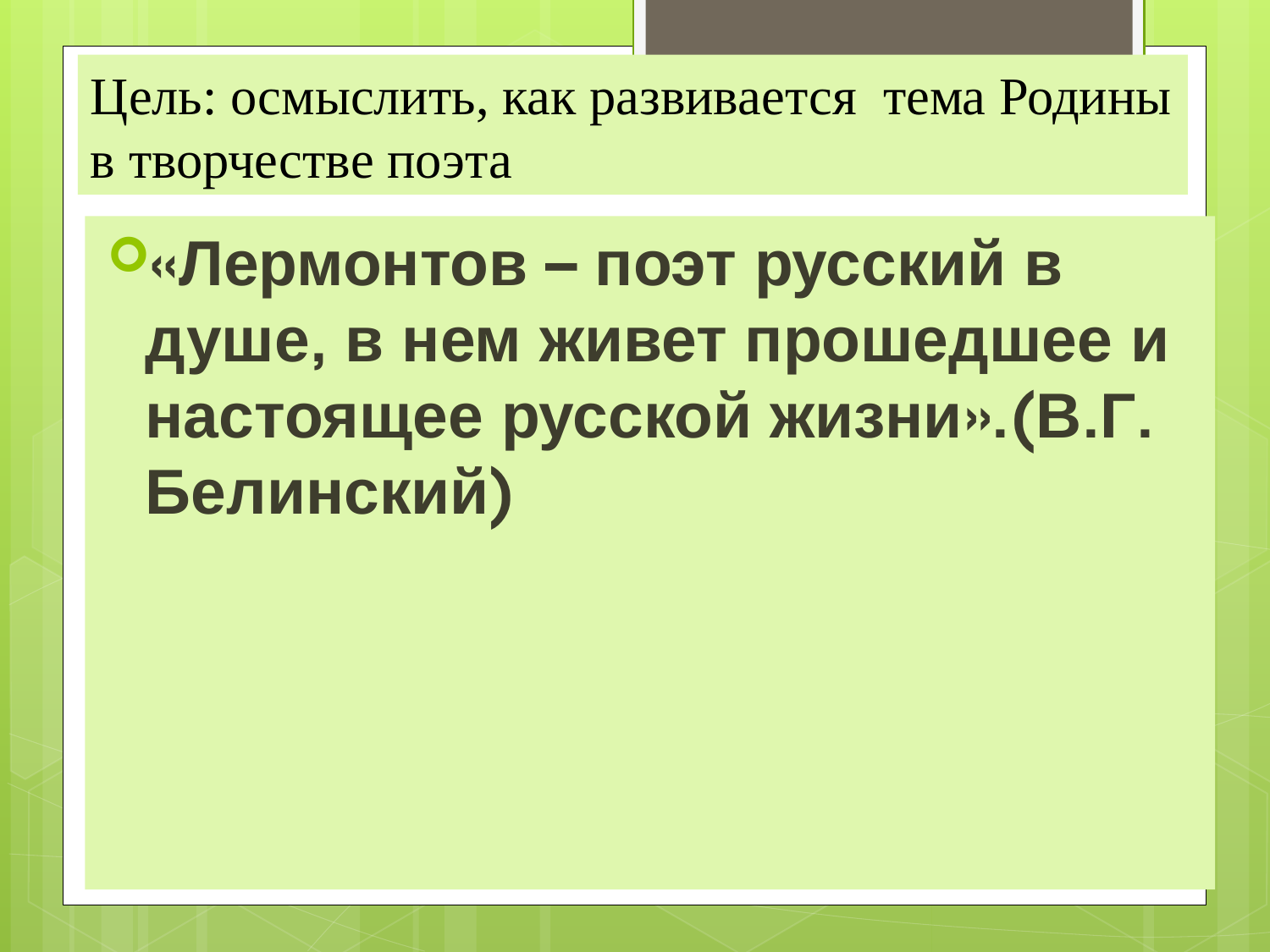

# Цель: осмыслить, как развивается  тема Родины в творчестве поэта
«Лермонтов – поэт русский в душе, в нем живет прошедшее и настоящее русской жизни».(В.Г. Белинский)